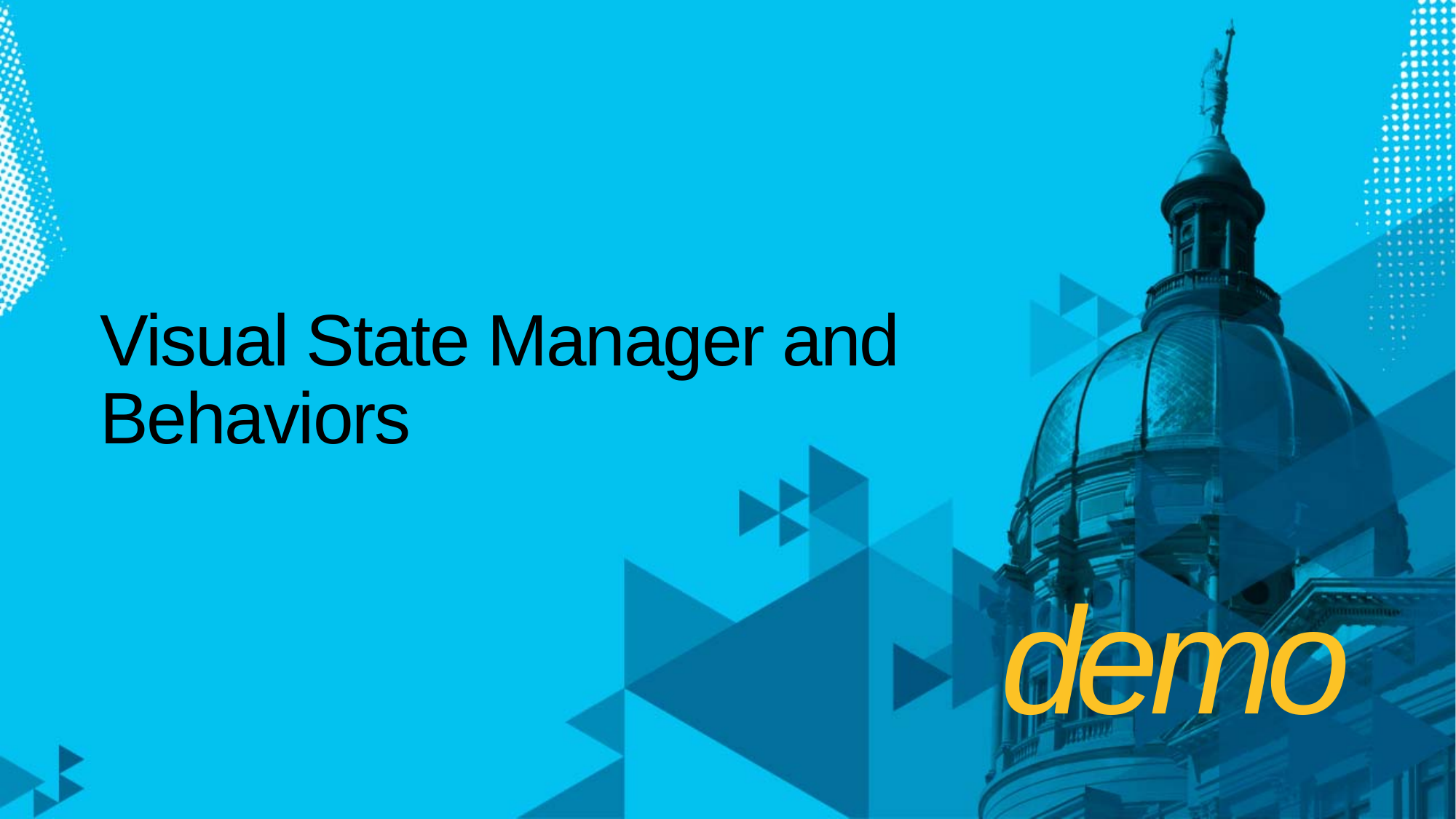

# Visual State Manager and Behaviors
demo